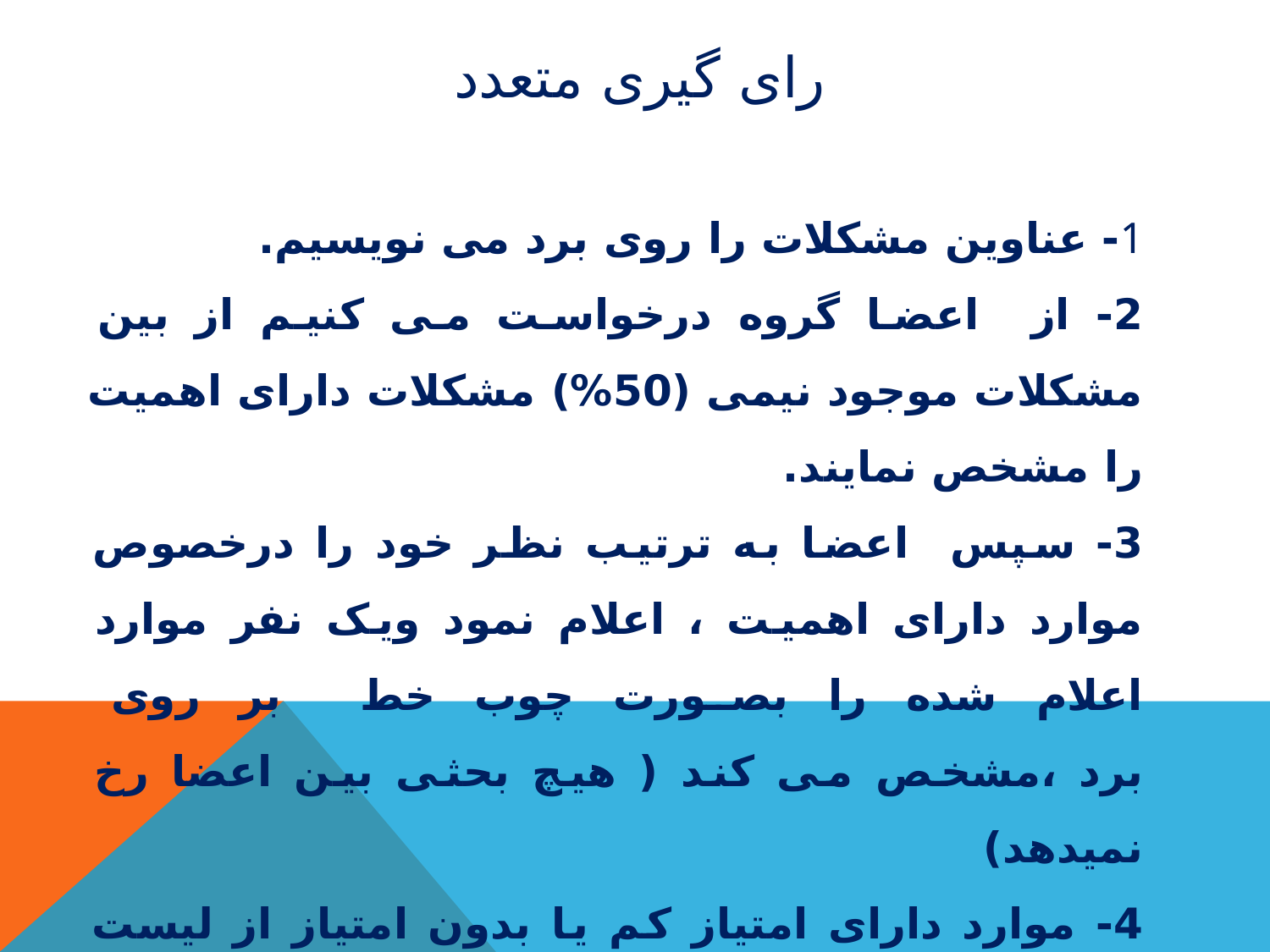

# رای گیری متعدد
1- عناوین مشکلات را روی برد می نویسیم.
2- از  اعضا گروه درخواست می کنیم از بین مشکلات موجود نیمی (50%) مشکلات دارای اهمیت را مشخص نمایند.
3- سپس  اعضا به ترتیب نظر خود را درخصوص موارد دارای اهمیت ، اعلام نمود ویک نفر موارد اعلام شده را بصورت چوب خط  بر روی برد ،مشخص می کند ( هیچ بحثی بین اعضا رخ نمیدهد)
4- موارد دارای امتیاز کم یا بدون امتیاز از لیست حذف می شود.
5 مجدداً رای گیری ادامه می یابد تا زمانی که لیستی از ده مشکل دارای اهمیت تهیه گردد.